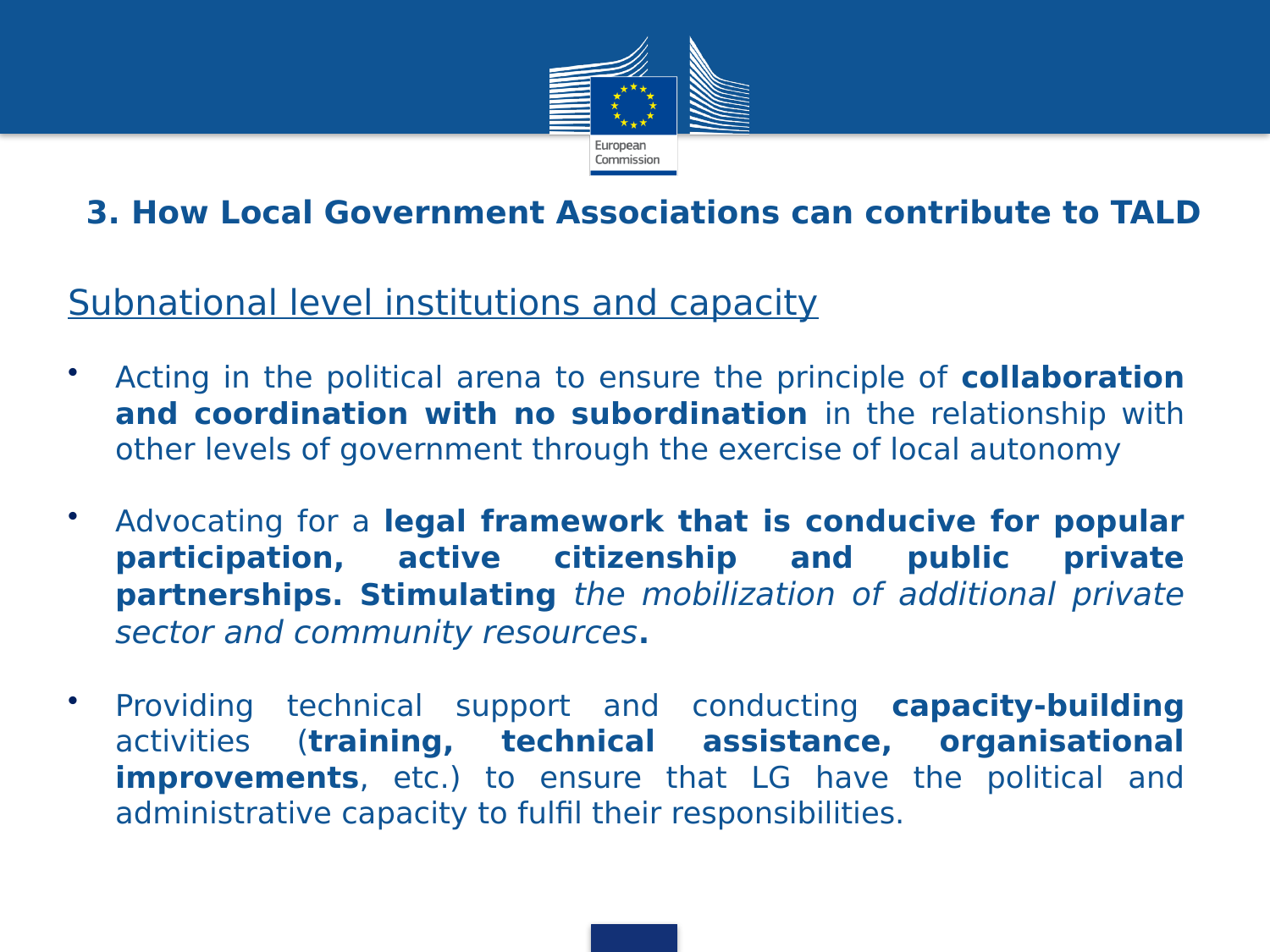

3. How Local Government Associations can contribute to TALD

Subnational level institutions and capacity

Acting in the political arena to ensure the principle of collaboration and coordination with no subordination in the relationship with other levels of government through the exercise of local autonomy

Advocating for a legal framework that is conducive for popular participation, active citizenship and public private partnerships. Stimulating the mobilization of additional private sector and community resources.

Providing technical support and conducting capacity-building activities (training, technical assistance, organisational improvements, etc.) to ensure that LG have the political and administrative capacity to fulfil their responsibilities.